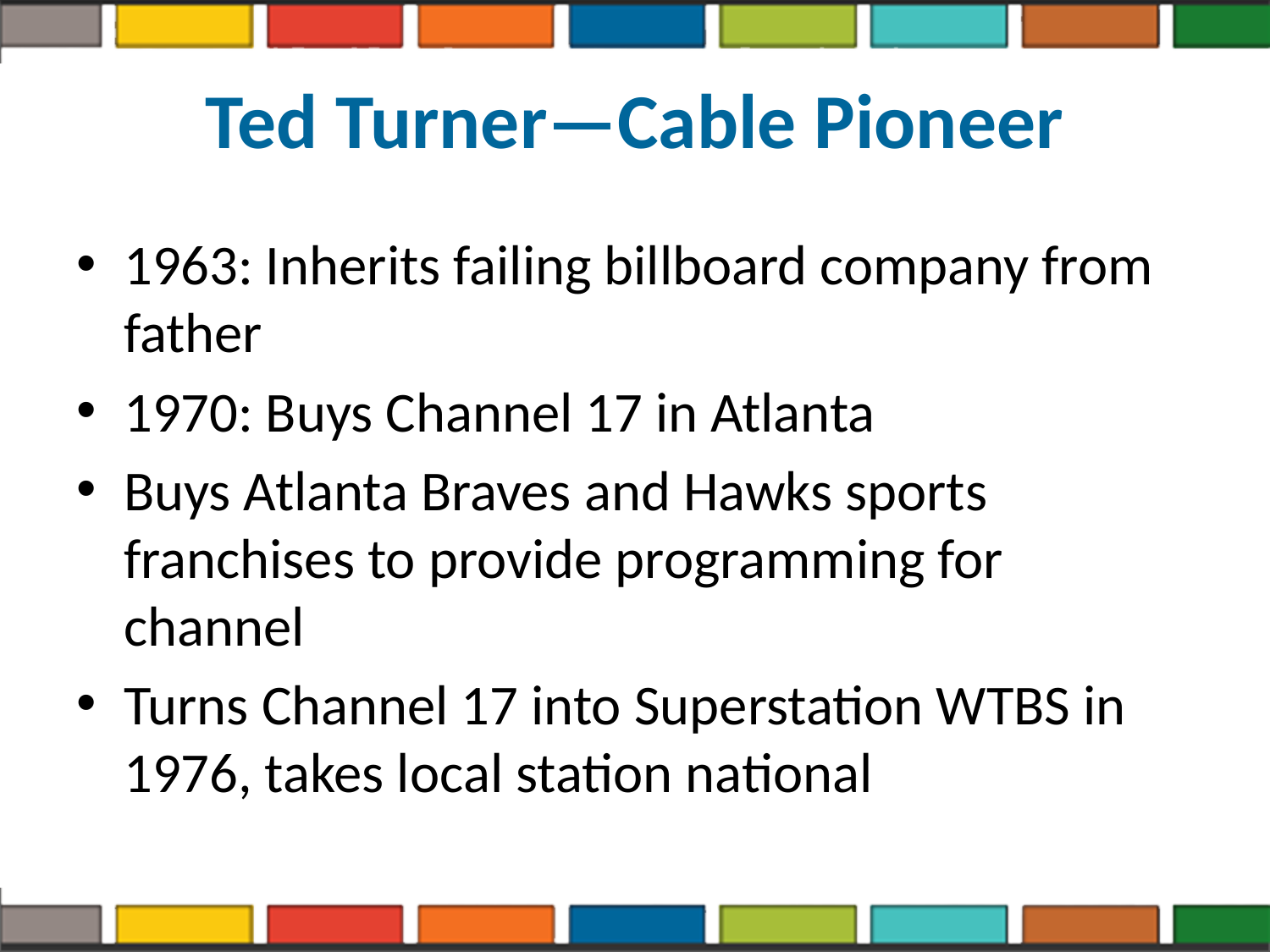

# Ted Turner—Cable Pioneer
1963: Inherits failing billboard company from father
1970: Buys Channel 17 in Atlanta
Buys Atlanta Braves and Hawks sports franchises to provide programming for channel
Turns Channel 17 into Superstation WTBS in 1976, takes local station national